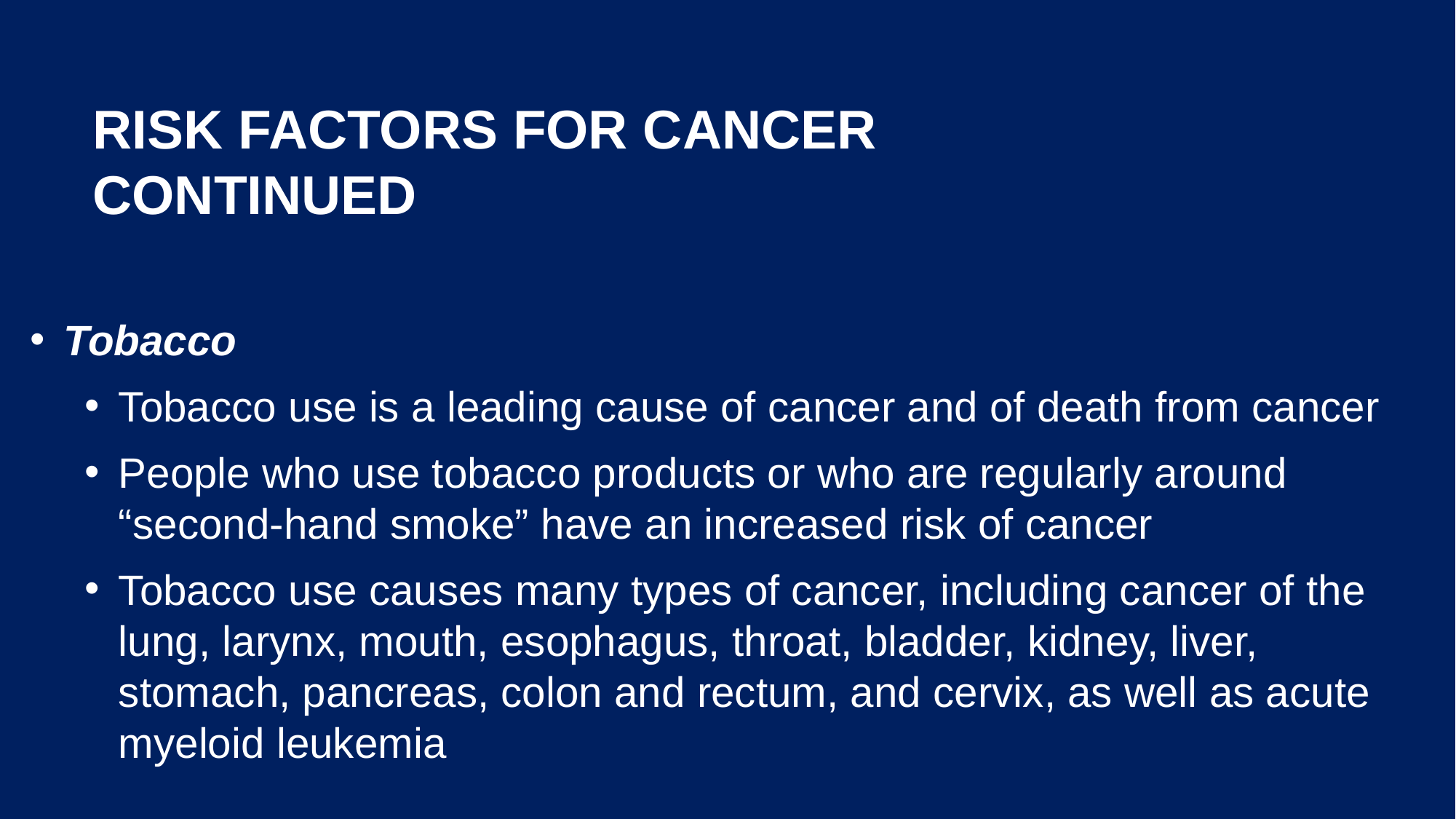

# Risk Factors for Cancer Continued

Tobacco
Tobacco use is a leading cause of cancer and of death from cancer
People who use tobacco products or who are regularly around “second-hand smoke” have an increased risk of cancer
Tobacco use causes many types of cancer, including cancer of the lung, larynx, mouth, esophagus, throat, bladder, kidney, liver, stomach, pancreas, colon and rectum, and cervix, as well as acute myeloid leukemia